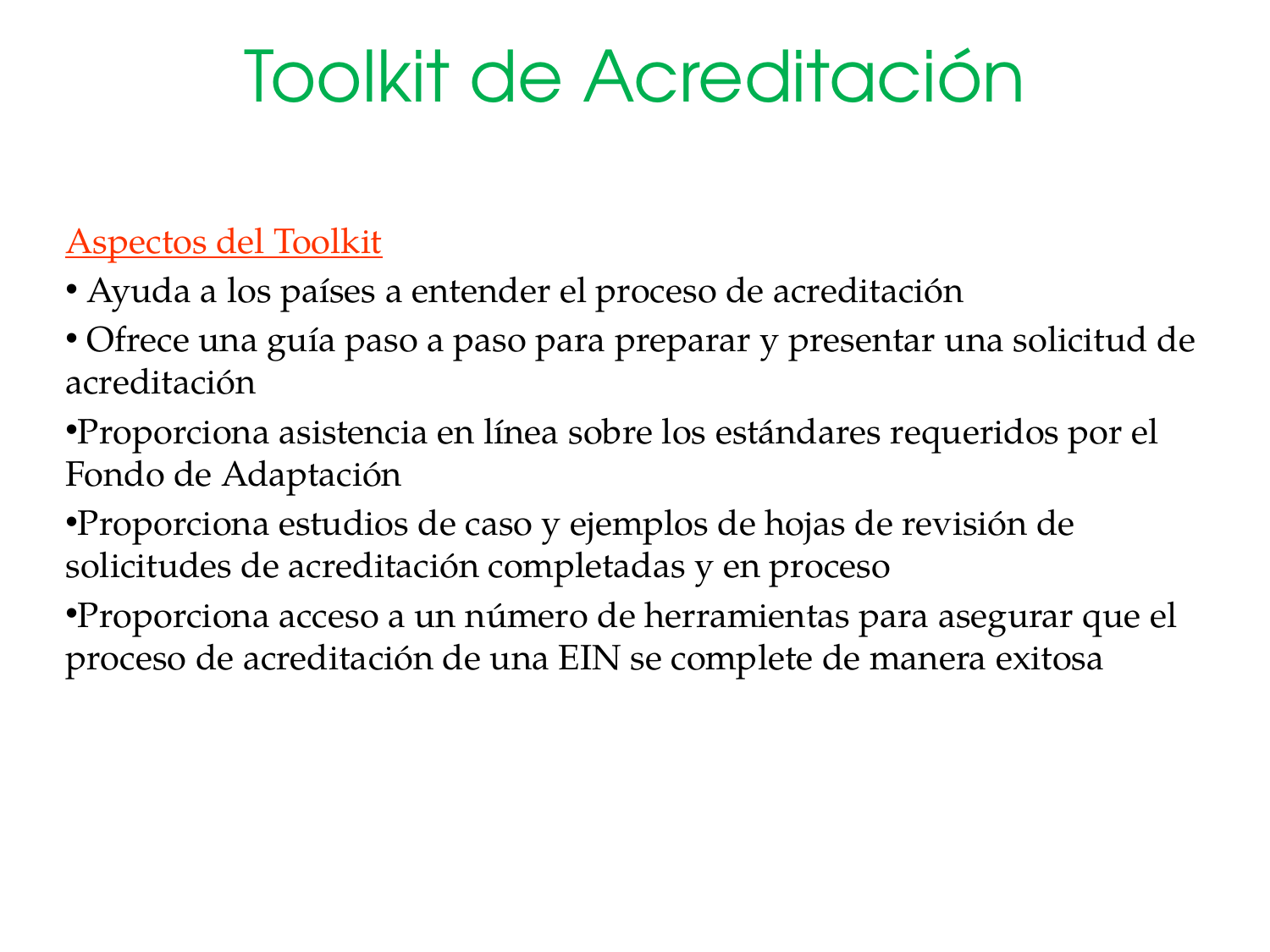

# Toolkit de Acreditación
Aspectos del Toolkit
 Ayuda a los países a entender el proceso de acreditación
 Ofrece una guía paso a paso para preparar y presentar una solicitud de acreditación
Proporciona asistencia en línea sobre los estándares requeridos por el Fondo de Adaptación
Proporciona estudios de caso y ejemplos de hojas de revisión de solicitudes de acreditación completadas y en proceso
Proporciona acceso a un número de herramientas para asegurar que el proceso de acreditación de una EIN se complete de manera exitosa